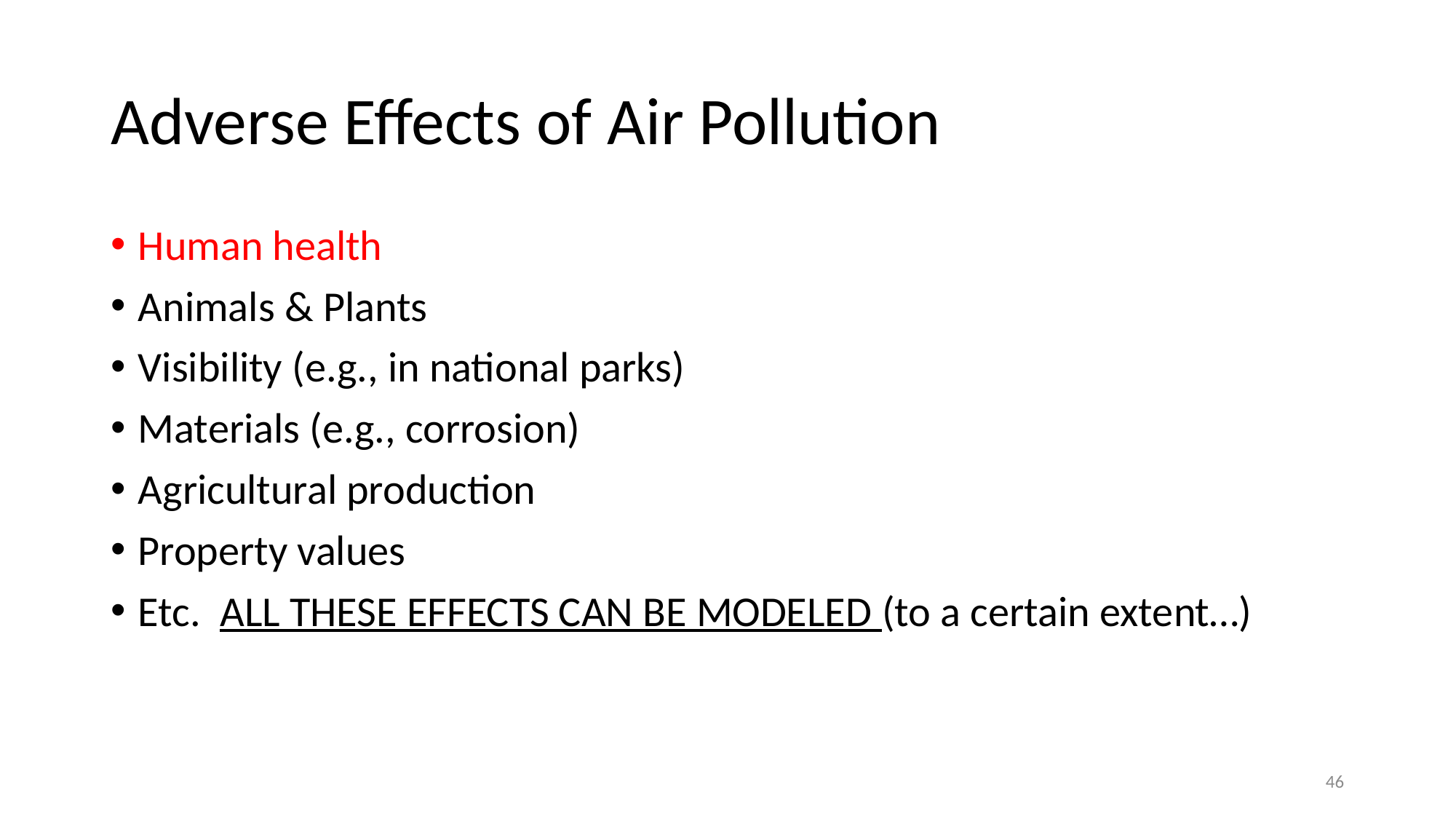

# Adverse Effects of Air Pollution
Human health
Animals & Plants
Visibility (e.g., in national parks)
Materials (e.g., corrosion)
Agricultural production
Property values
Etc.  ALL THESE EFFECTS CAN BE MODELED (to a certain extent…)
46